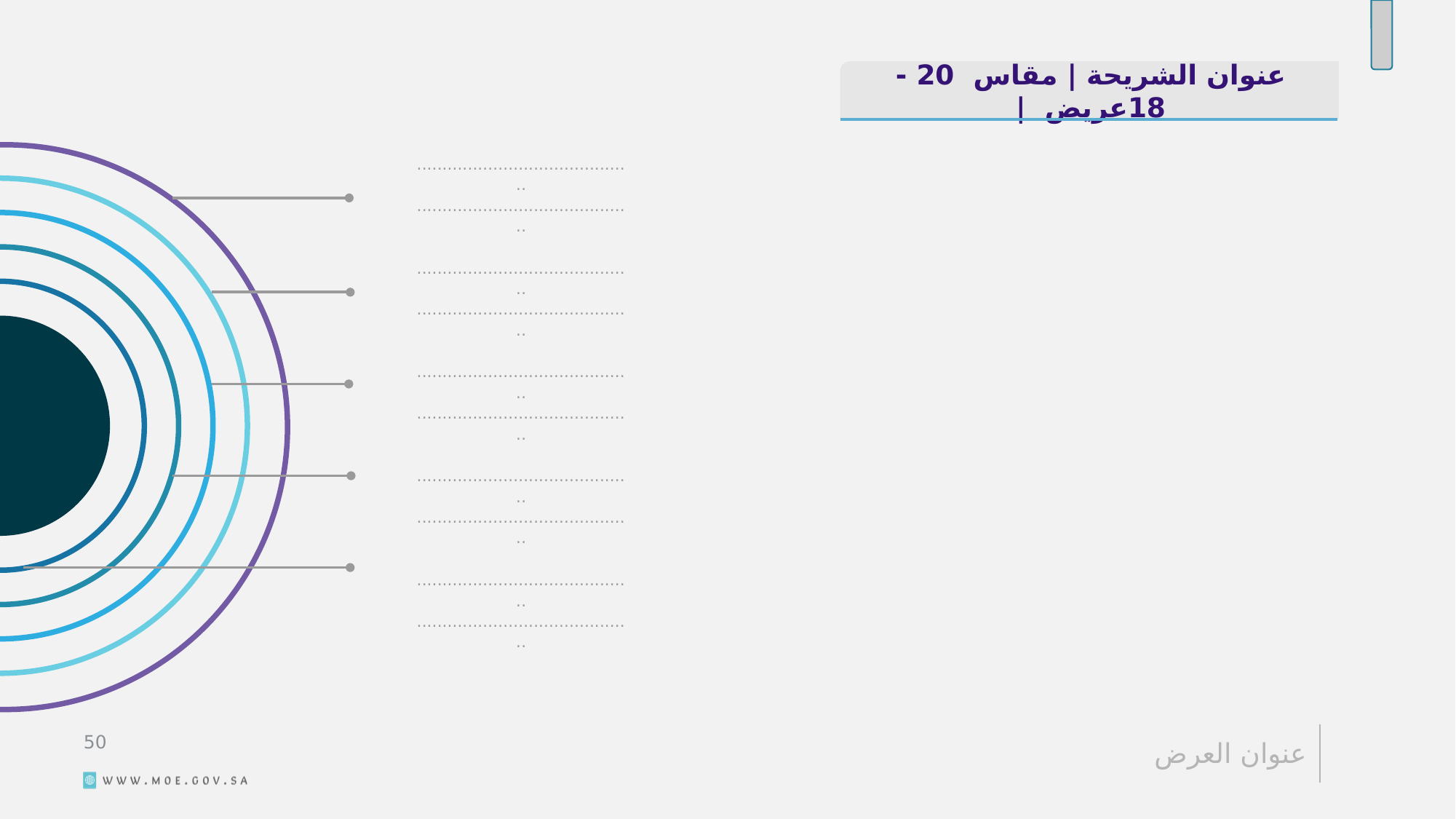

عنوان الشريحة | مقاس  20 - 18عريض  |

...........................................
...........................................

...........................................
...........................................

...........................................
...........................................
...........................................
...........................................
...........................................
...........................................
50
عنوان العرض